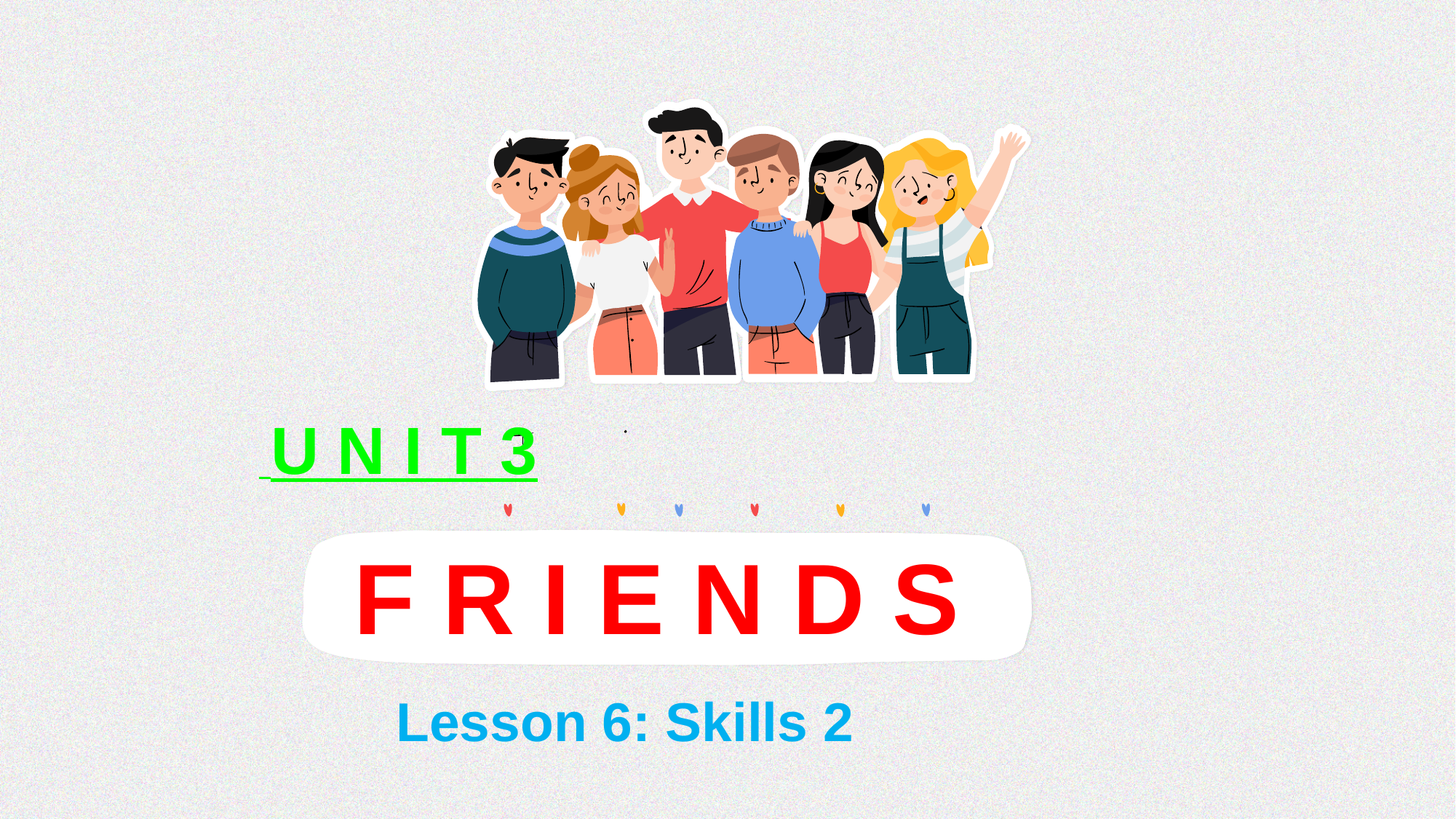

U N I T 3

# F R I E N D S
Lesson 6: Skills 2